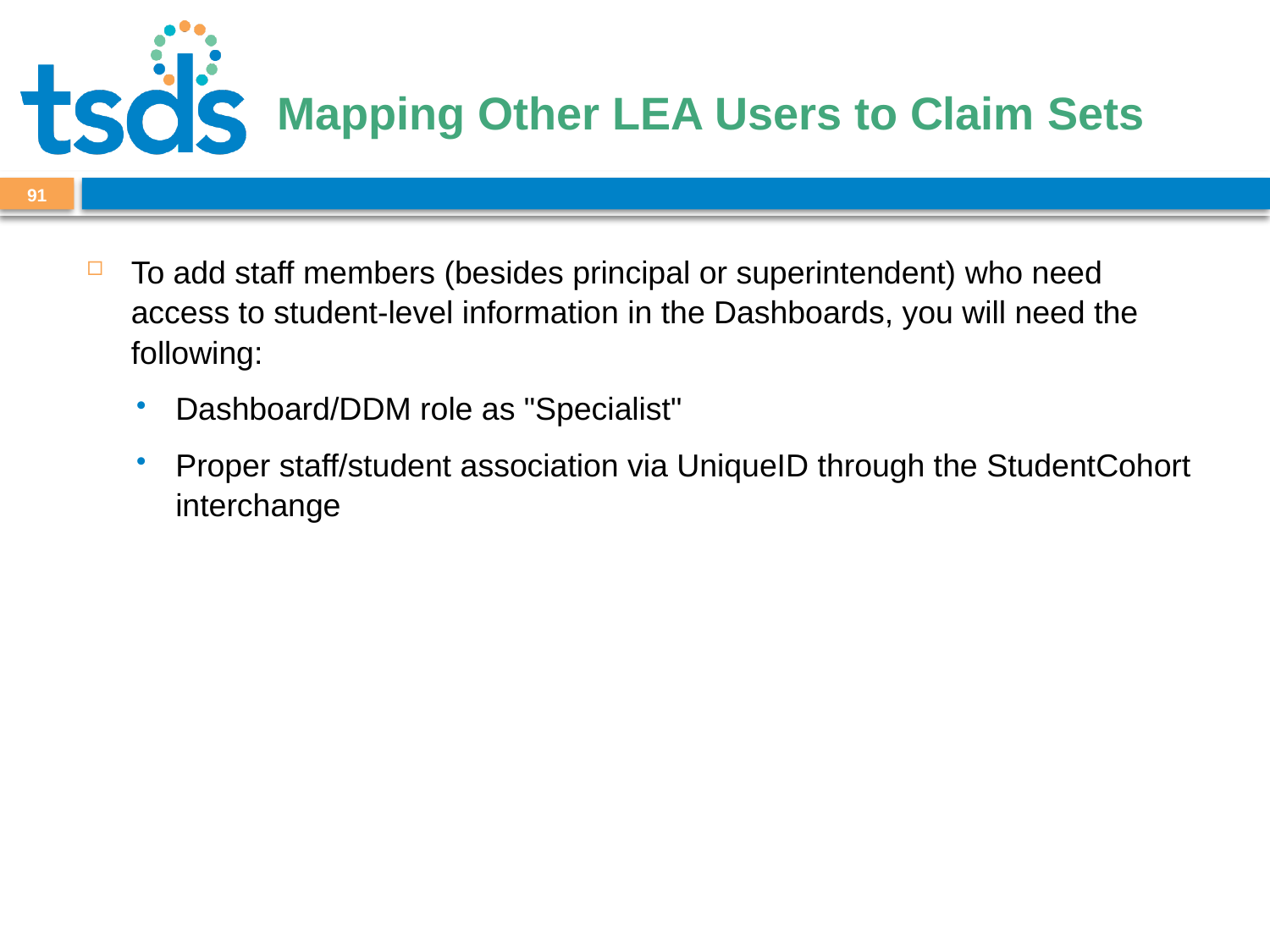

# Mapping Other LEA Users to Claim Sets
91
To add staff members (besides principal or superintendent) who need access to student-level information in the Dashboards, you will need the following:
Dashboard/DDM role as "Specialist"
Proper staff/student association via UniqueID through the StudentCohort interchange